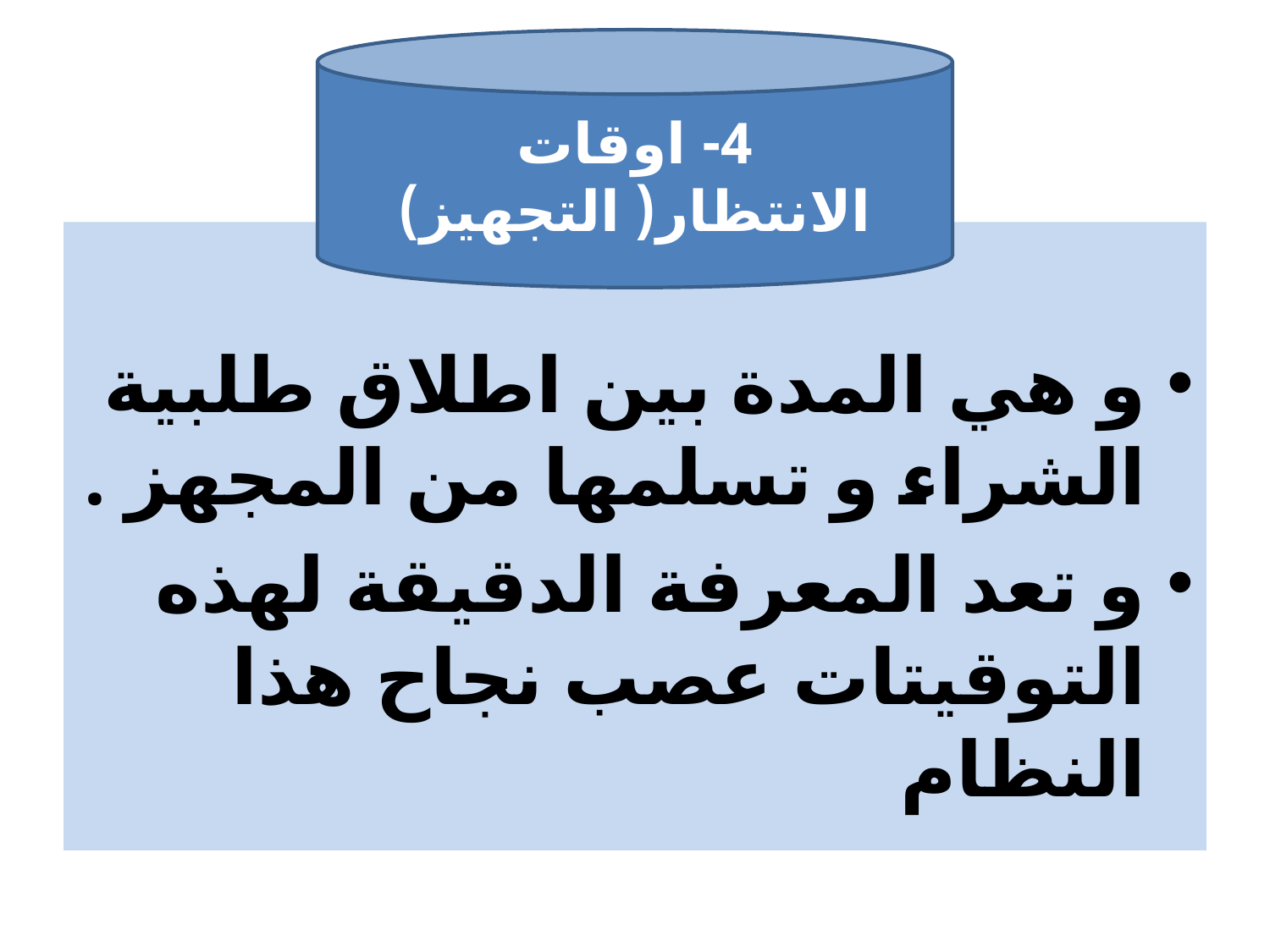

4- اوقات الانتظار( التجهيز)
#

و هي المدة بين اطلاق طلبية الشراء و تسلمها من المجهز .
و تعد المعرفة الدقيقة لهذه التوقيتات عصب نجاح هذا النظام